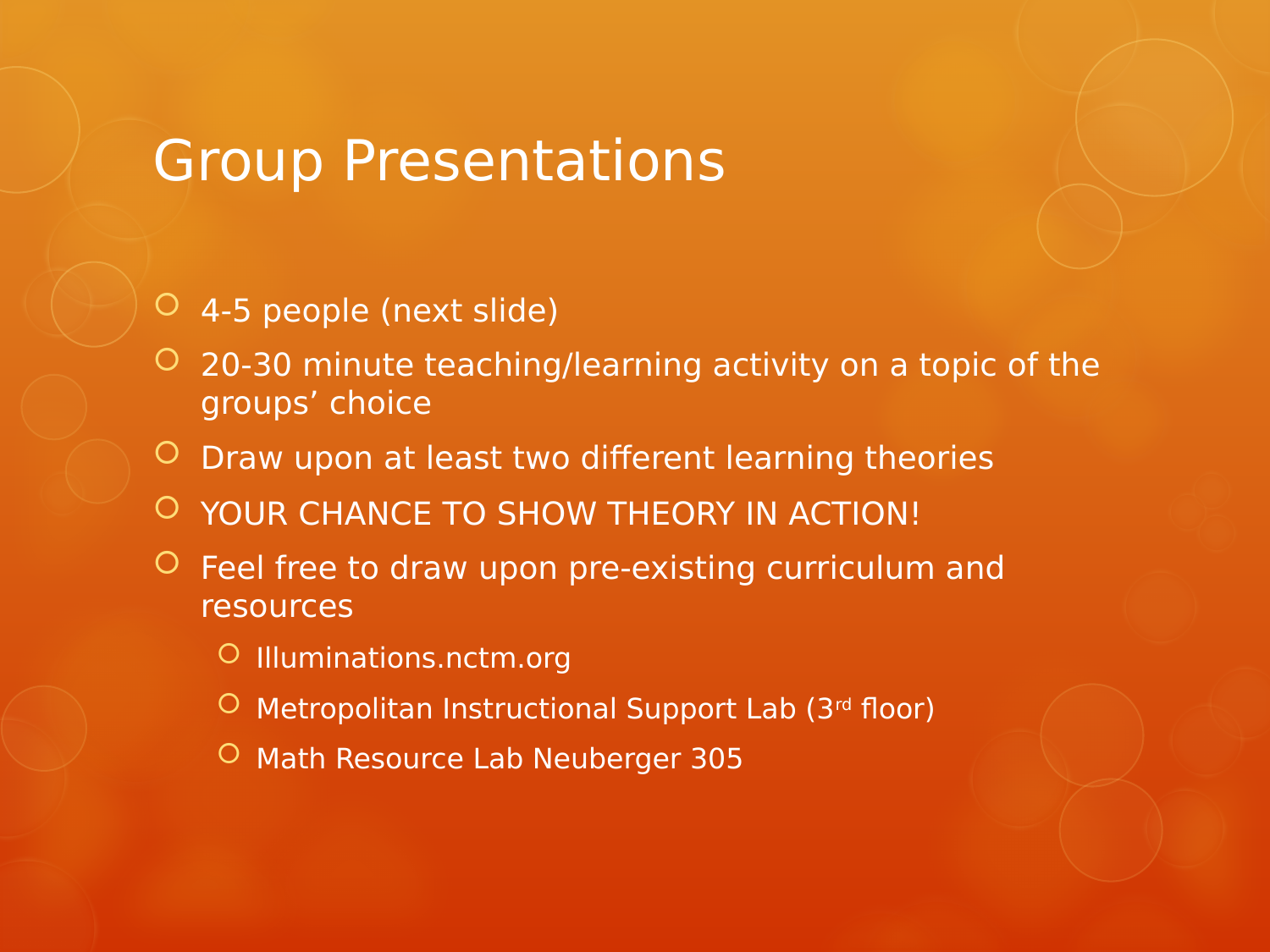

# Group Presentations
4-5 people (next slide)
20-30 minute teaching/learning activity on a topic of the groups’ choice
Draw upon at least two different learning theories
YOUR CHANCE TO SHOW THEORY IN ACTION!
Feel free to draw upon pre-existing curriculum and resources
Illuminations.nctm.org
Metropolitan Instructional Support Lab (3rd floor)
Math Resource Lab Neuberger 305